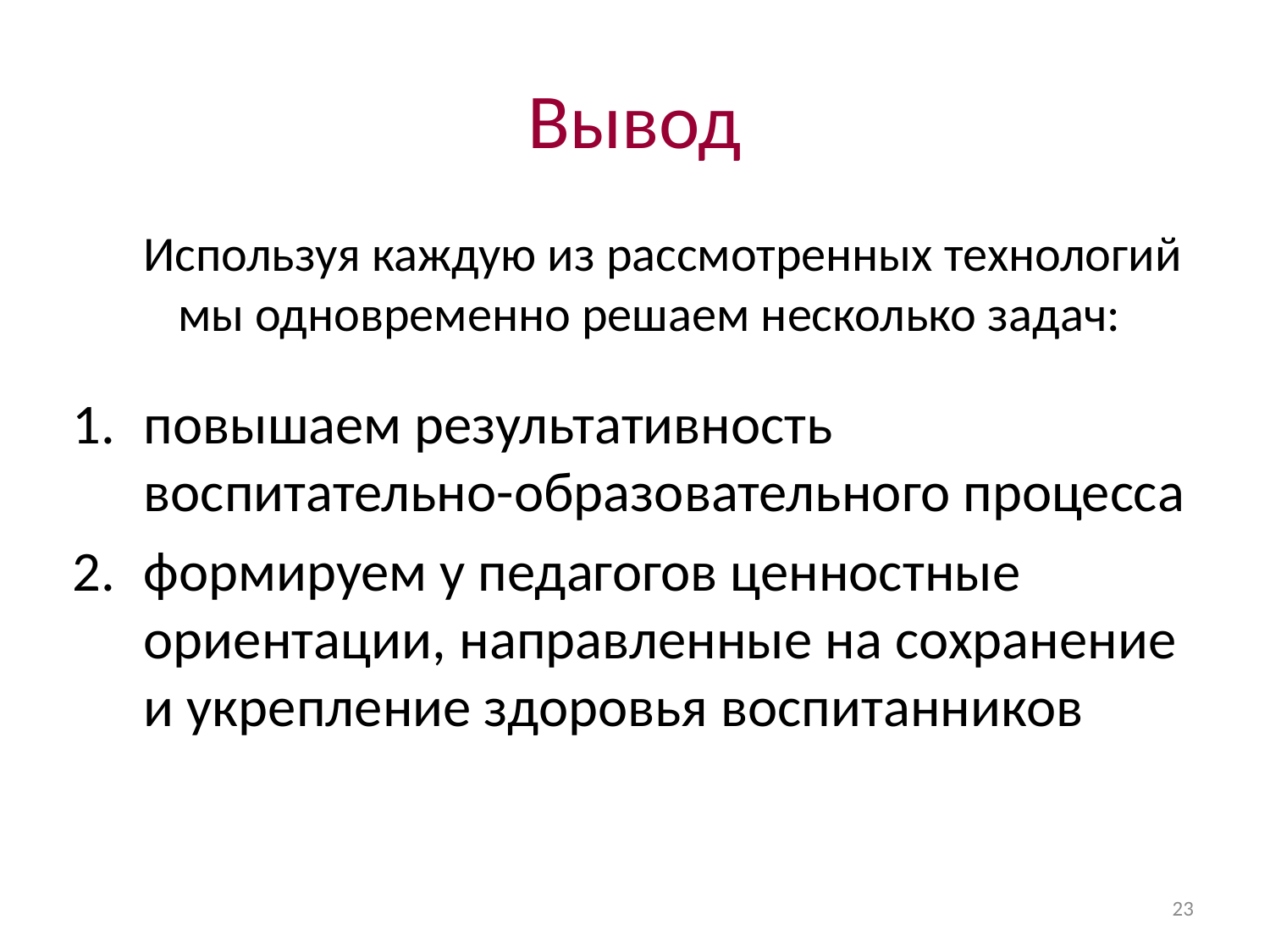

# Вывод
     Используя каждую из рассмотренных технологий мы одновременно решаем несколько задач:

повышаем результативность воспитательно-образовательного процесса
формируем у педагогов ценностные ориентации, направленные на сохранение и укрепление здоровья воспитанников
23